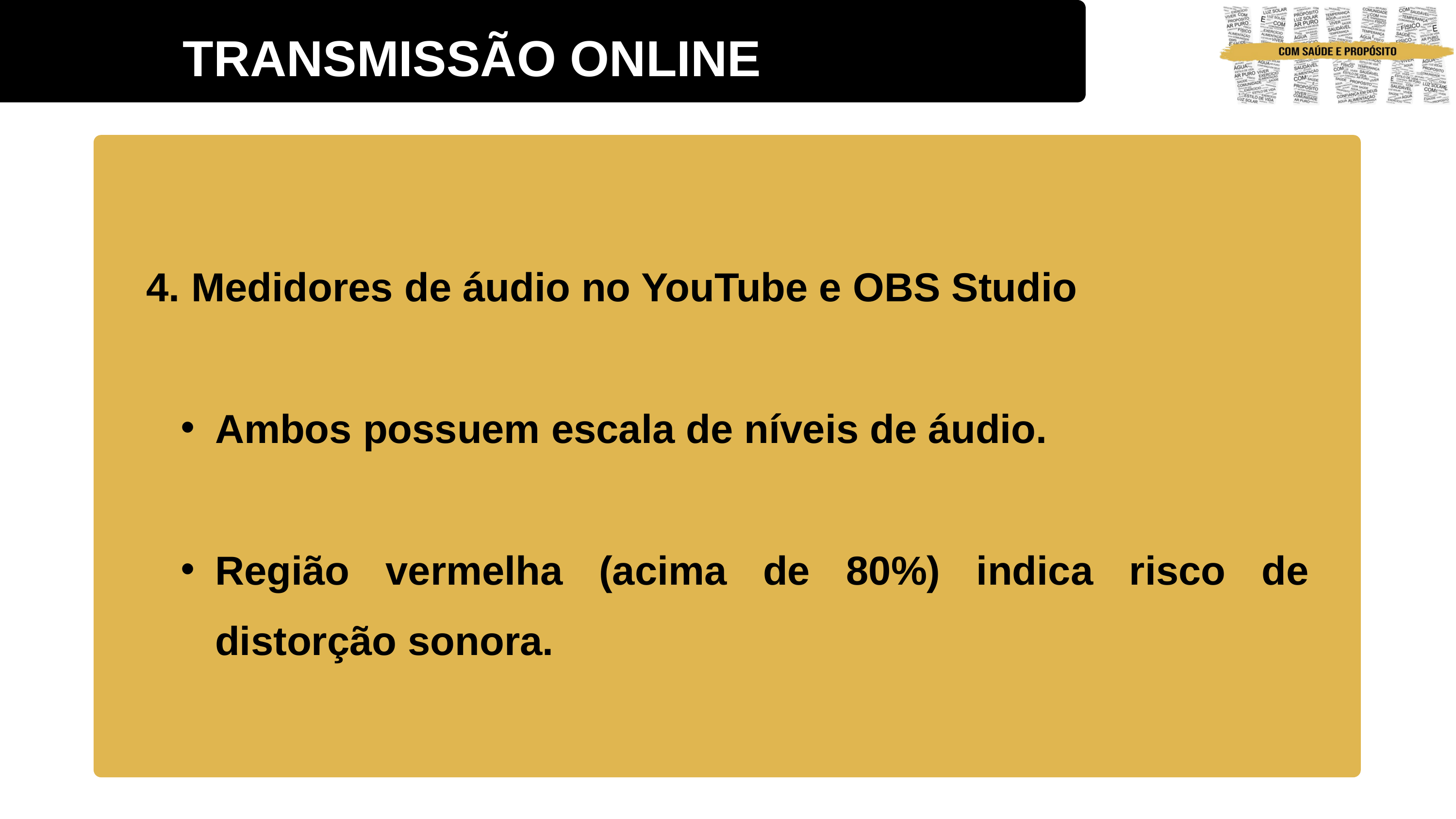

TRANSMISSÃO ONLINE

4. Medidores de áudio no YouTube e OBS Studio

Ambos possuem escala de níveis de áudio.

Região vermelha (acima de 80%) indica risco de distorção sonora.